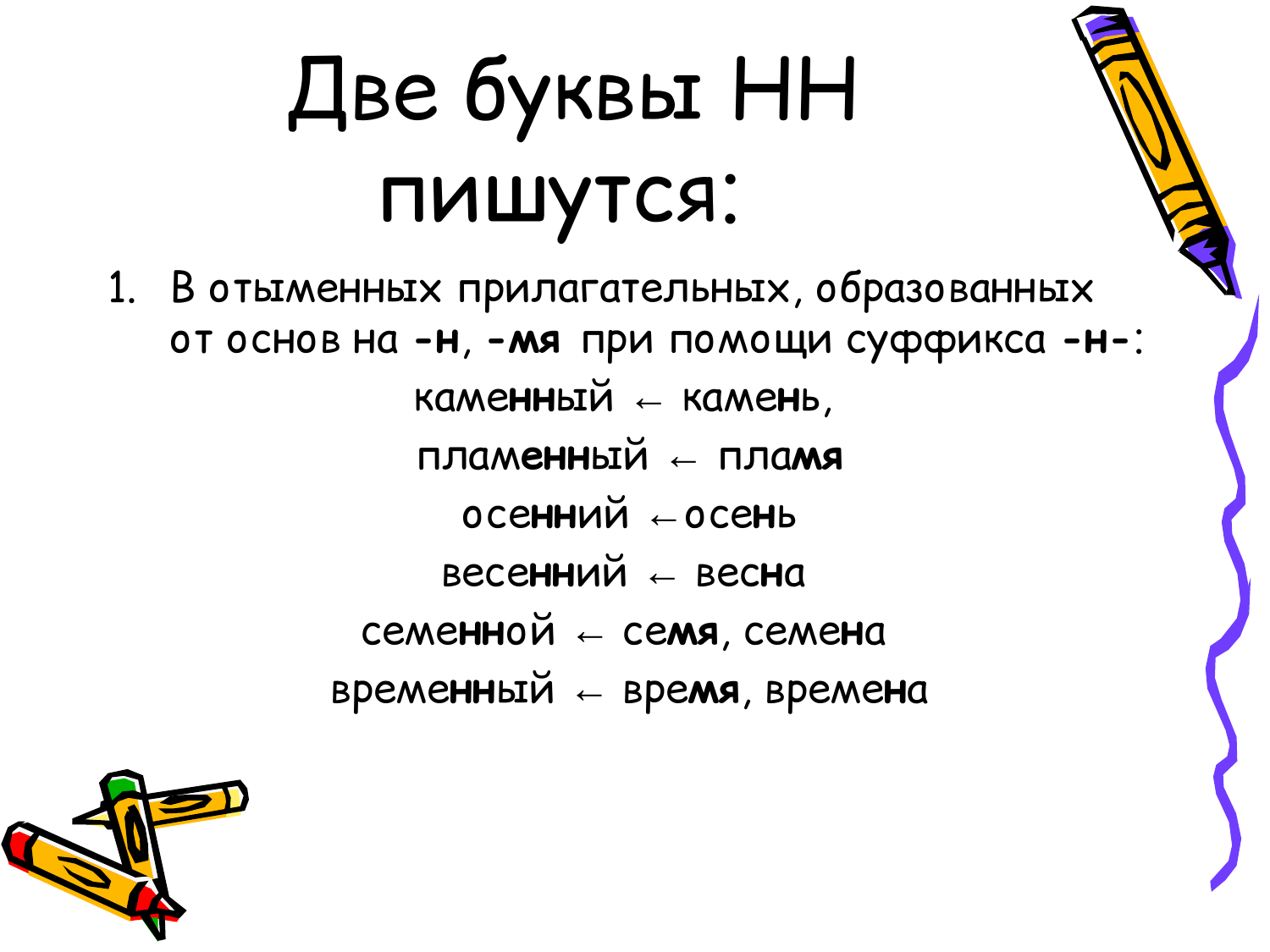

# Две буквы НН пишутся:
В отыменных прилагательных, образованных от основ на -н, -мя при помощи суффикса -н-:
каменный ← камень,
пламенный ← пламя
осенний ←осень
весенний ← весна
семенной ← семя, семена
временный ← время, времена